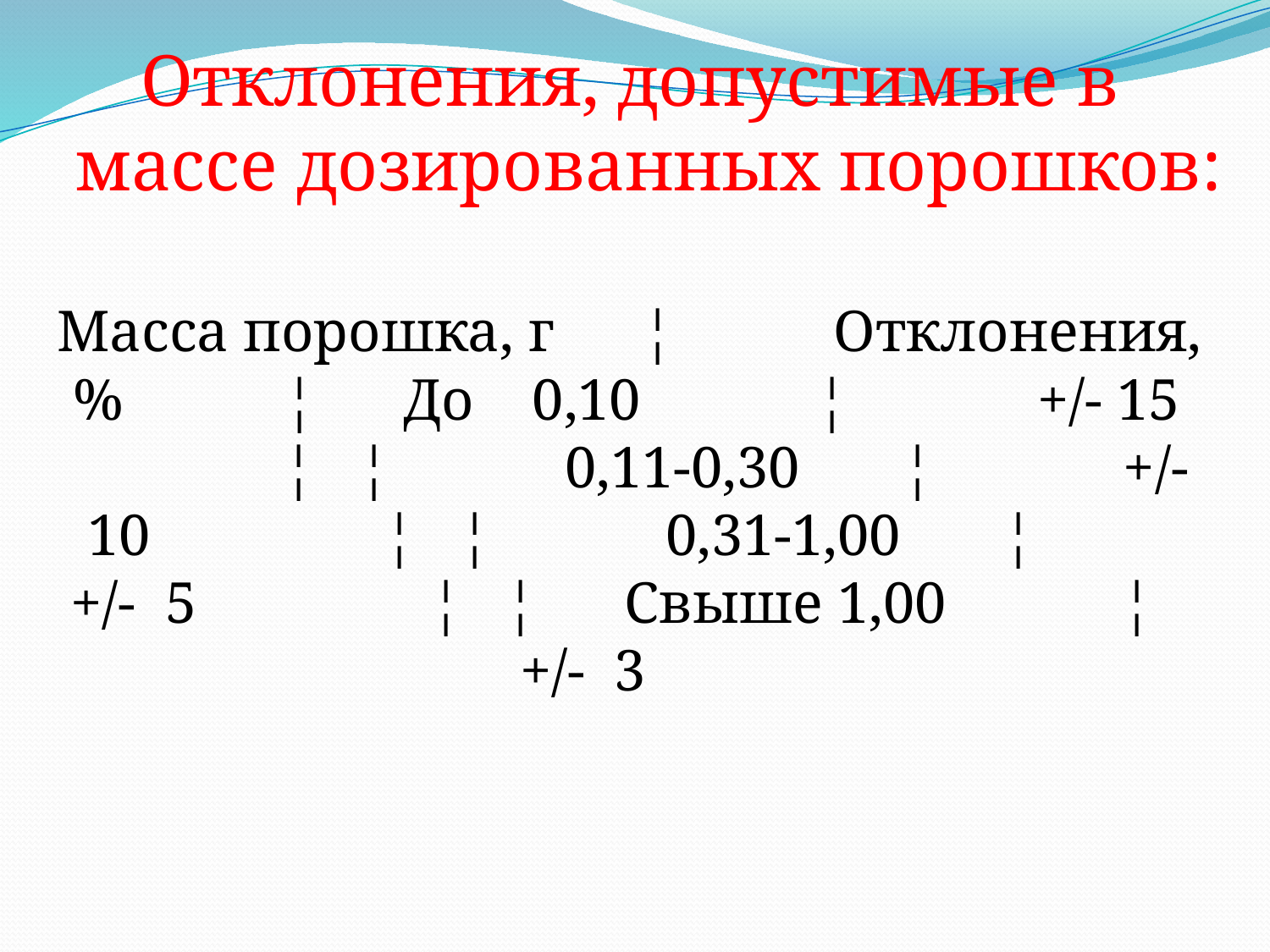

Отклонения, допустимые в массе дозированных порошков:

Масса порошка, г      ¦           Отклонения, %           ¦      До    0,10            ¦             +/- 15                ¦   ¦            0,11-0,30       ¦             +/- 10                ¦   ¦            0,31-1,00       ¦             +/-  5                ¦   ¦      Свыше 1,00            ¦             +/-  3
#